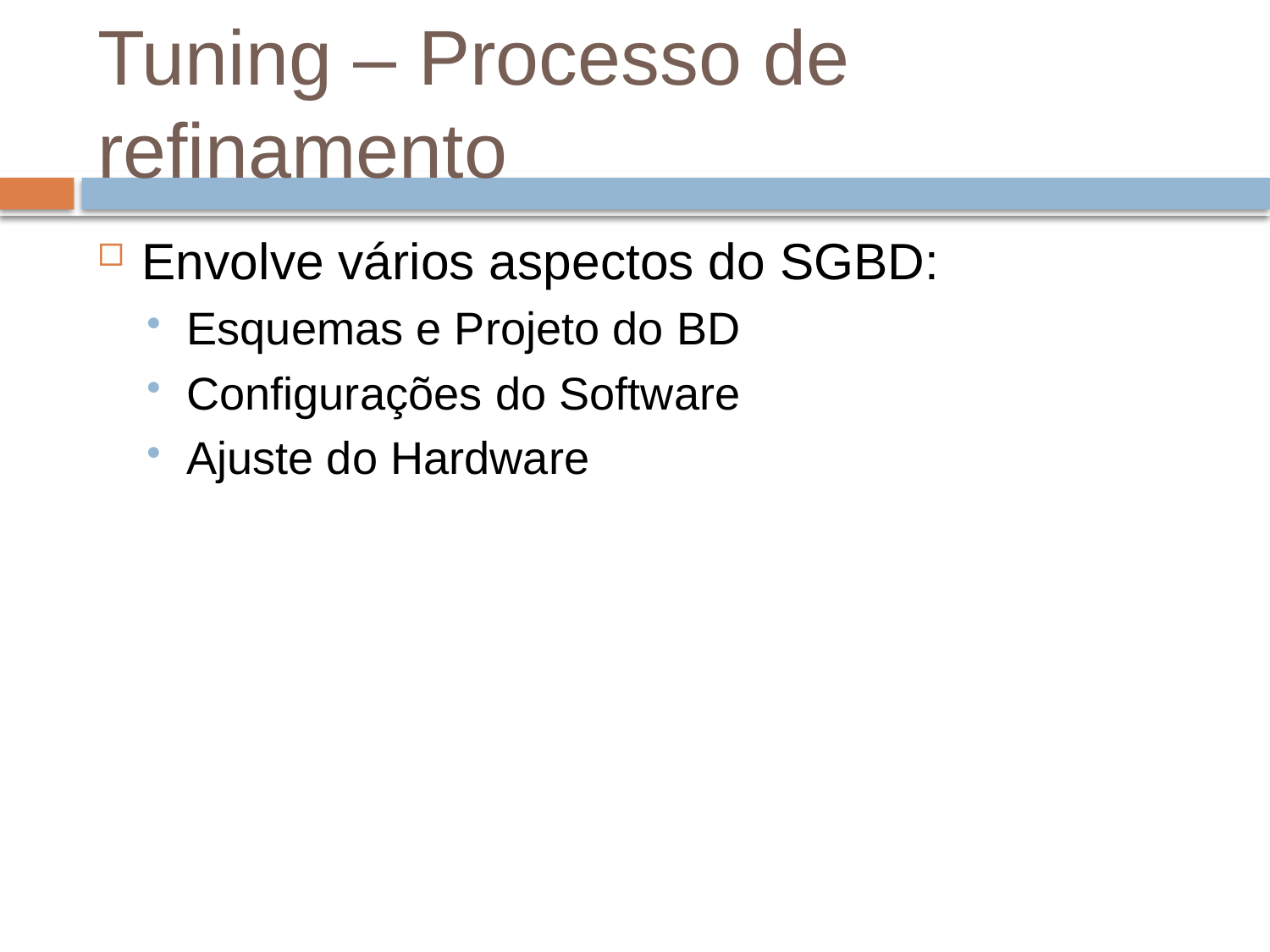

# Tuning – Processo de refinamento
Envolve vários aspectos do SGBD:
Esquemas e Projeto do BD
Configurações do Software
Ajuste do Hardware